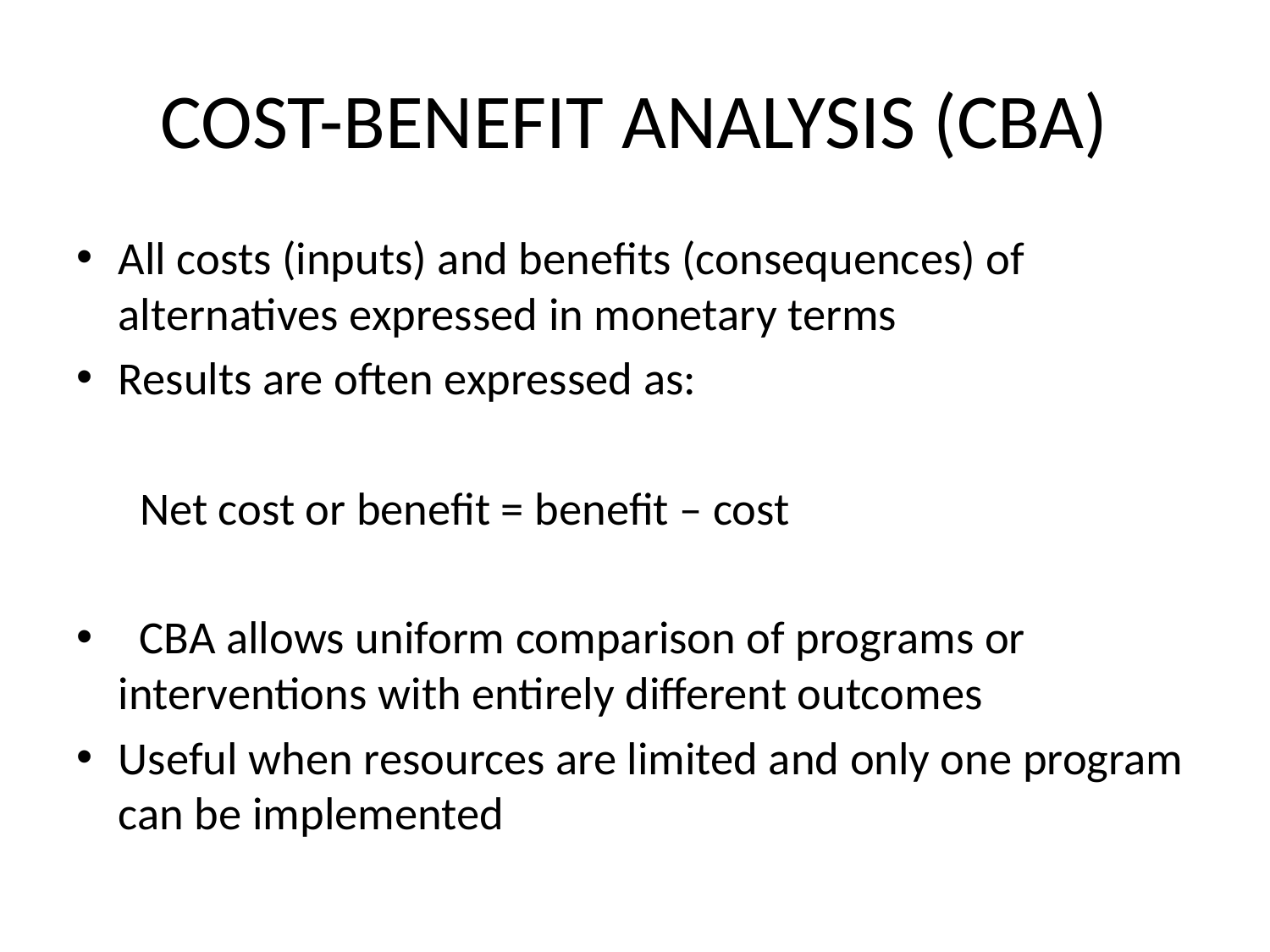

# COST-BENEFIT ANALYSIS (CBA)
All costs (inputs) and benefits (consequences) of alternatives expressed in monetary terms
Results are often expressed as:

      Net cost or benefit = benefit – cost

  CBA allows uniform comparison of programs or interventions with entirely different outcomes
Useful when resources are limited and only one program can be implemented